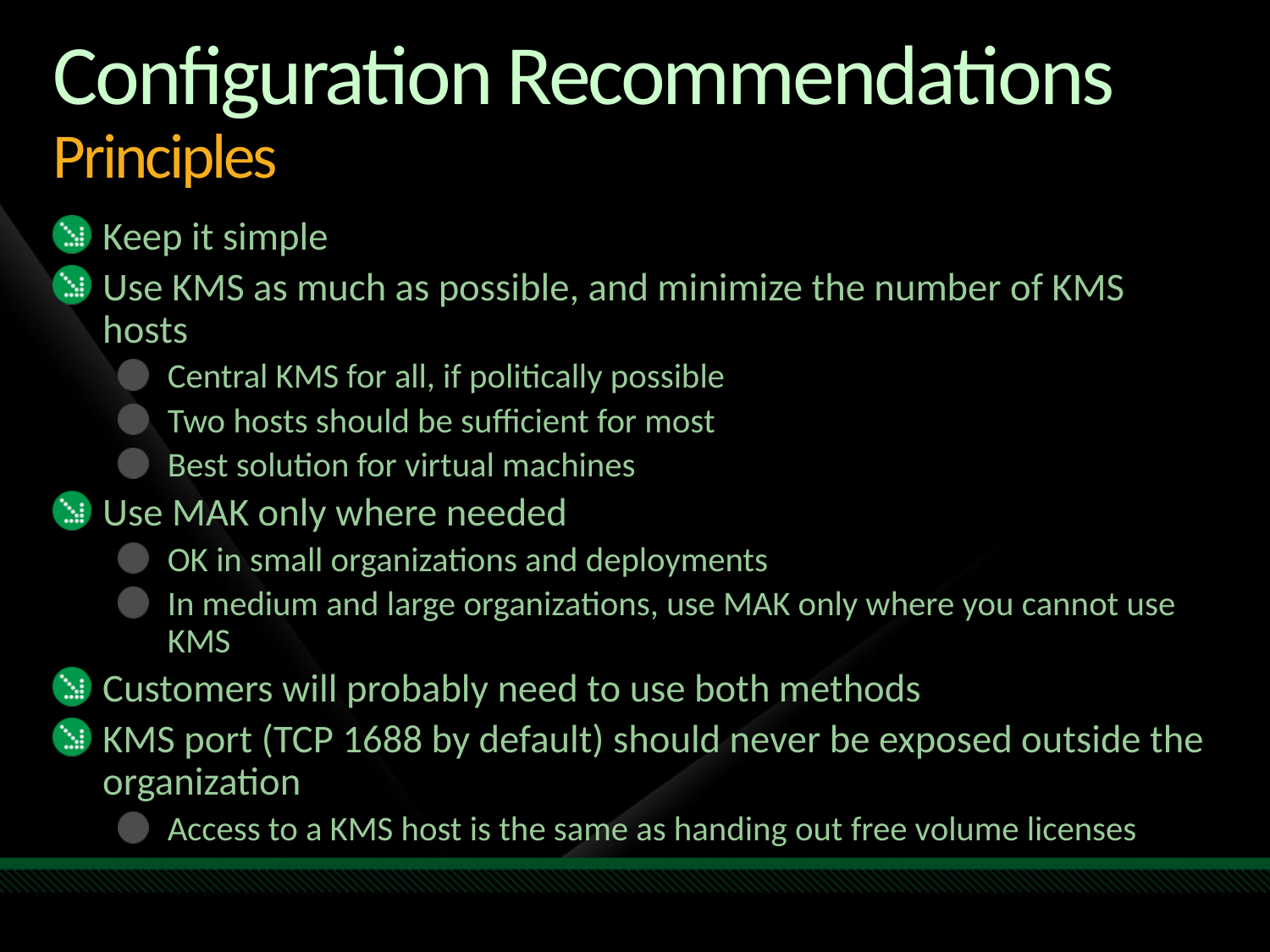

# Configuration Recommendations Principles
Keep it simple
Use KMS as much as possible, and minimize the number of KMS hosts
Central KMS for all, if politically possible
Two hosts should be sufficient for most
Best solution for virtual machines
Use MAK only where needed
OK in small organizations and deployments
In medium and large organizations, use MAK only where you cannot use KMS
Customers will probably need to use both methods
KMS port (TCP 1688 by default) should never be exposed outside the organization
Access to a KMS host is the same as handing out free volume licenses